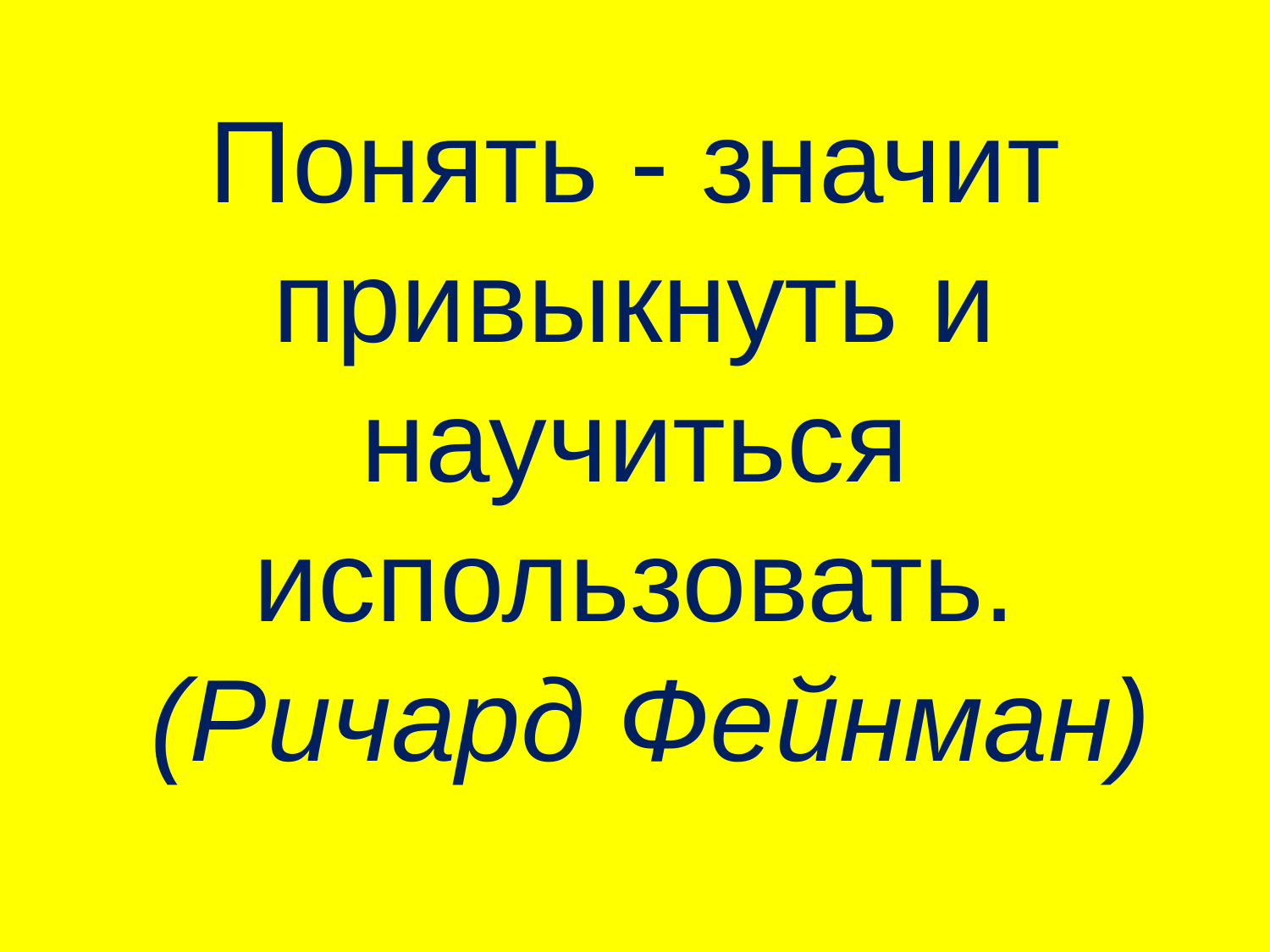

# Понять - значит привыкнуть и научиться использовать.  (Ричард Фейнман)